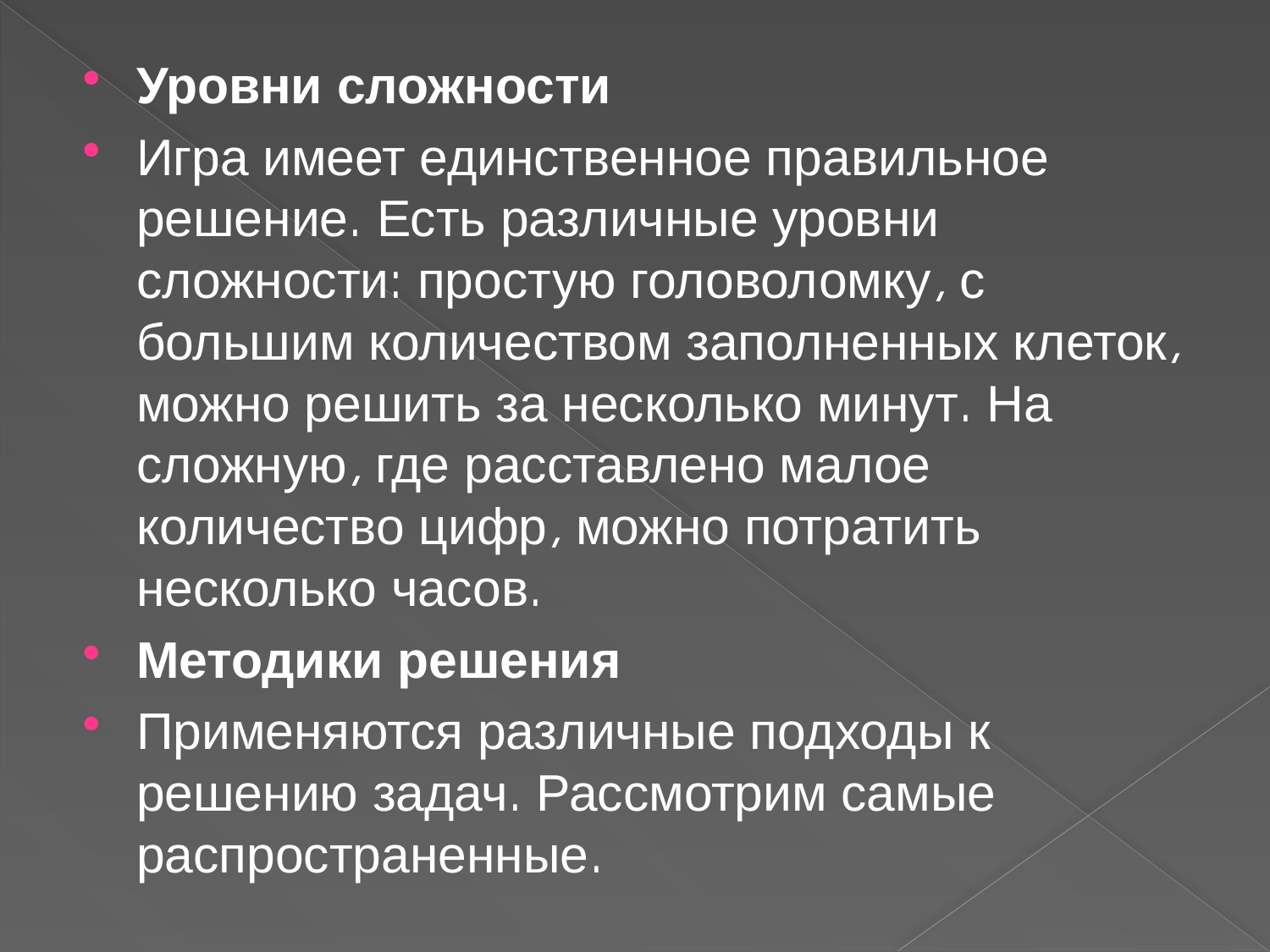

Уровни сложности
Игра имеет единственное правильное решение. Есть различные уровни сложности: простую головоломку, с большим количеством заполненных клеток, можно решить за несколько минут. На сложную, где расставлено малое количество цифр, можно потратить несколько часов.
Методики решения
Применяются различные подходы к решению задач. Рассмотрим самые распространенные.